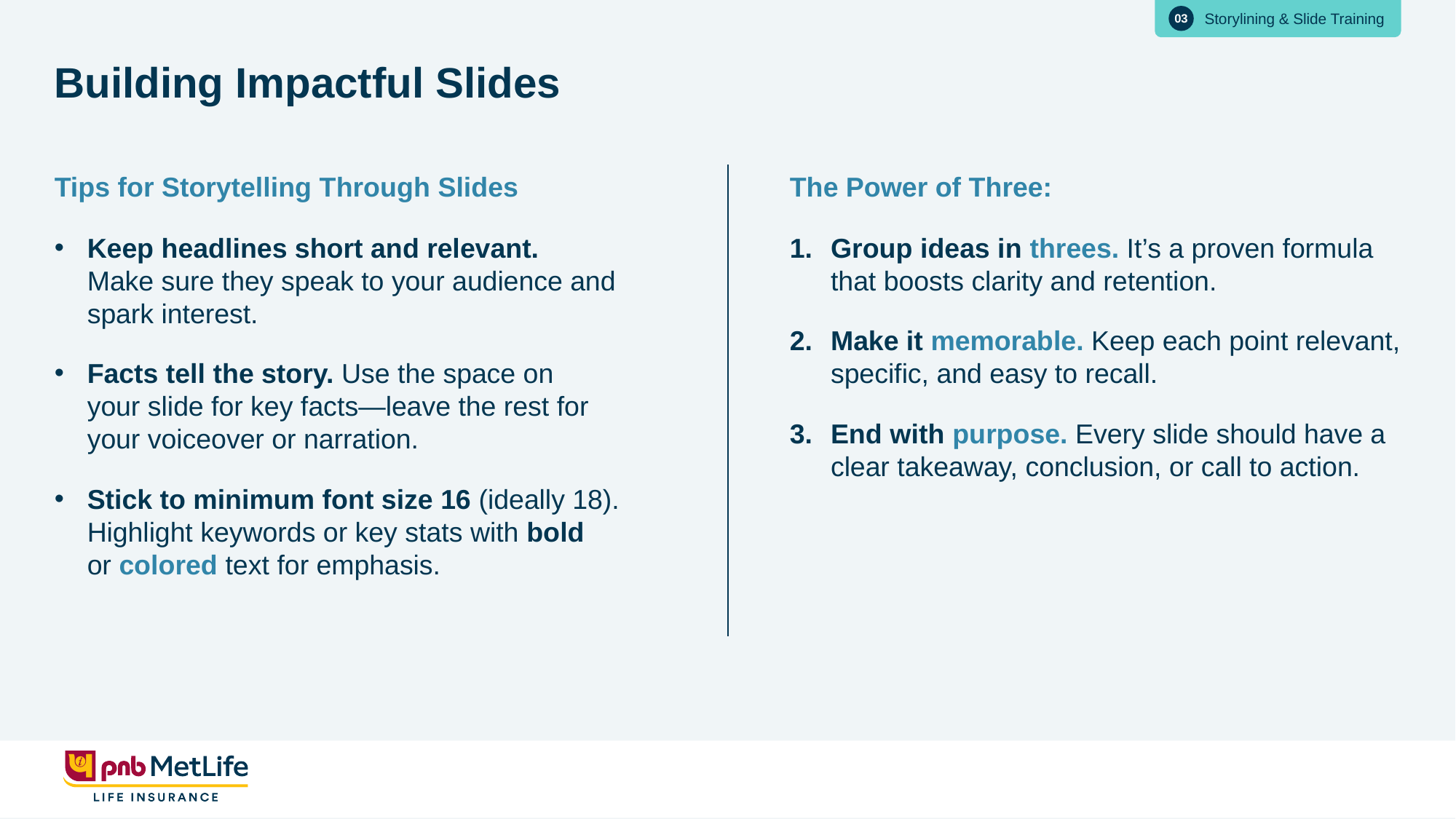

03
Storylining & Slide Training
# Building Impactful Slides
Tips for Storytelling Through Slides
The Power of Three:
Keep headlines short and relevant.
Make sure they speak to your audience and spark interest.
Facts tell the story. Use the space on
your slide for key facts—leave the rest for
your voiceover or narration.
Stick to minimum font size 16 (ideally 18). Highlight keywords or key stats with bold
or colored text for emphasis.
Group ideas in threes. It’s a proven formula that boosts clarity and retention.
Make it memorable. Keep each point relevant, specific, and easy to recall.
End with purpose. Every slide should have a clear takeaway, conclusion, or call to action.